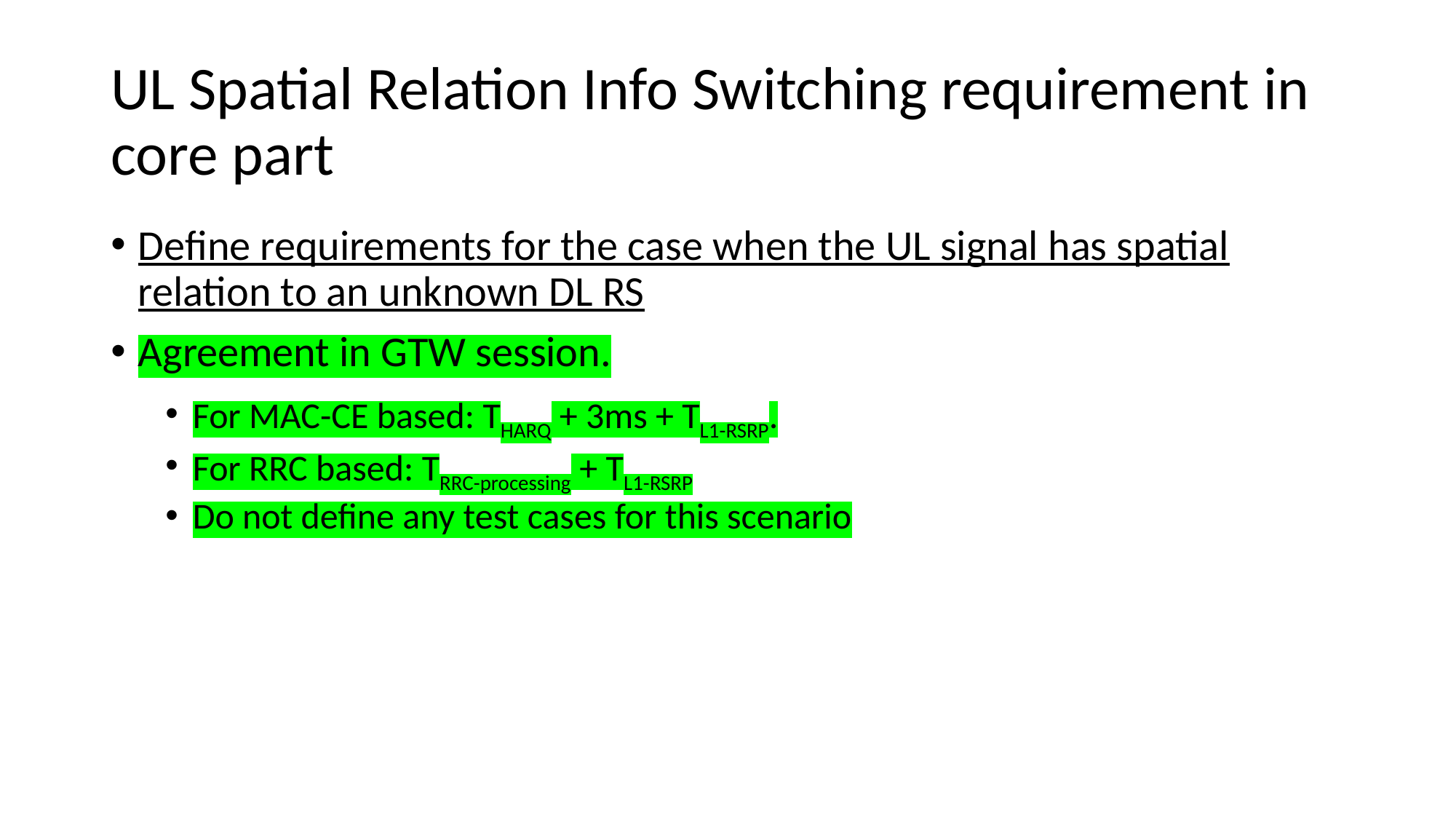

# UL Spatial Relation Info Switching requirement in core part
Define requirements for the case when the UL signal has spatial relation to an unknown DL RS
Agreement in GTW session.
For MAC-CE based: THARQ + 3ms + TL1-RSRP.
For RRC based: TRRC-processing + TL1-RSRP
Do not define any test cases for this scenario